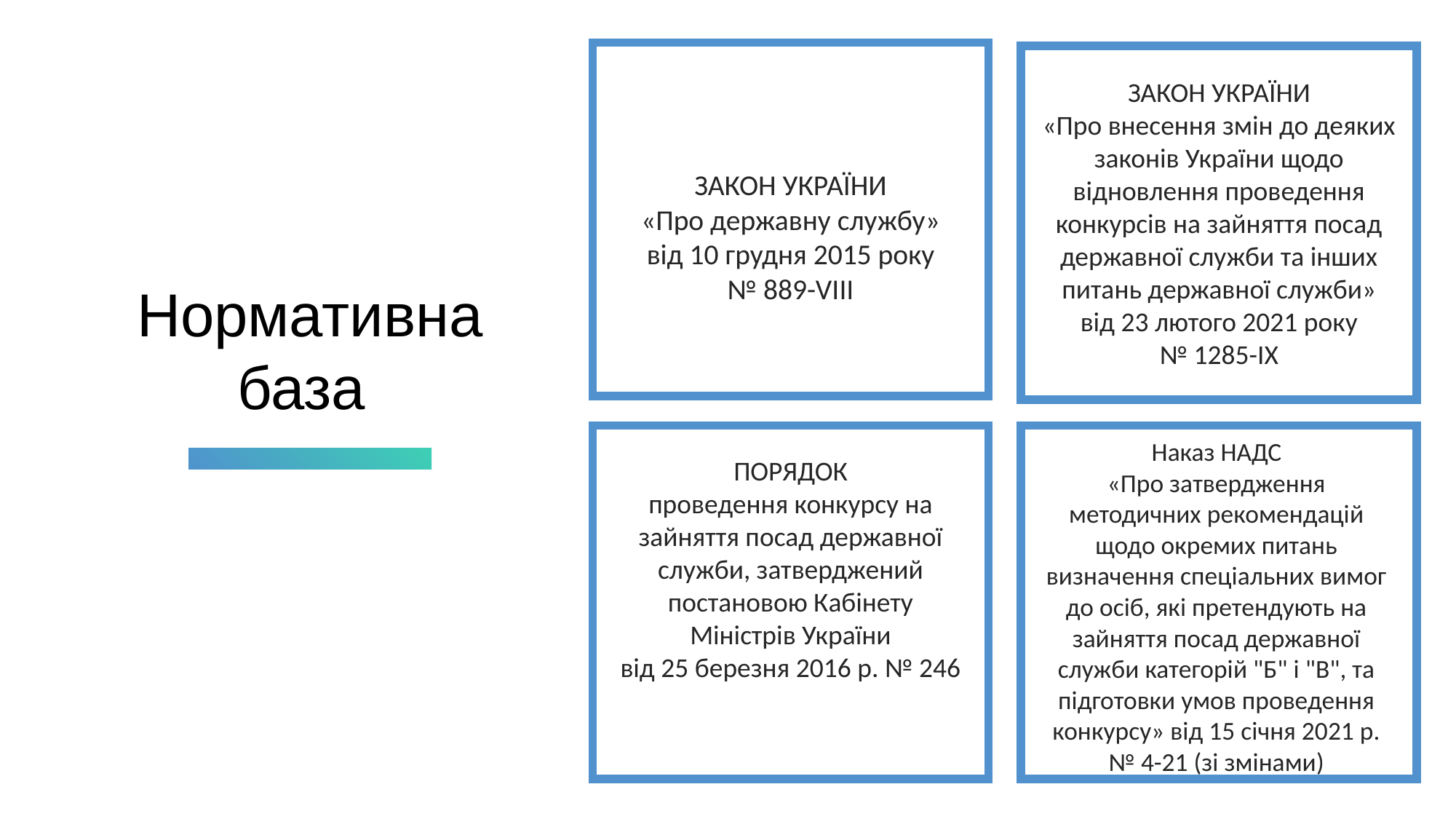

ЗАКОН УКРАЇНИ
«Про внесення змін до деяких законів України щодо відновлення проведення конкурсів на зайняття посад державної служби та інших питань державної служби»
від 23 лютого 2021 року
№ 1285-IX
ЗАКОН УКРАЇНИ
«Про державну службу» від 10 грудня 2015 року
№ 889-VIII
Нормативна база

 Наказ НАДС
«Про затвердження методичних рекомендацій щодо окремих питань визначення спеціальних вимог до осіб, які претендують на зайняття посад державної служби категорій "Б" і "В", та підготовки умов проведення конкурсу» від 15 січня 2021 р. № 4-21 (зі змінами)

ПОРЯДОК
проведення конкурсу на зайняття посад державної служби, затверджений
постановою Кабінету Міністрів України
від 25 березня 2016 р. № 246